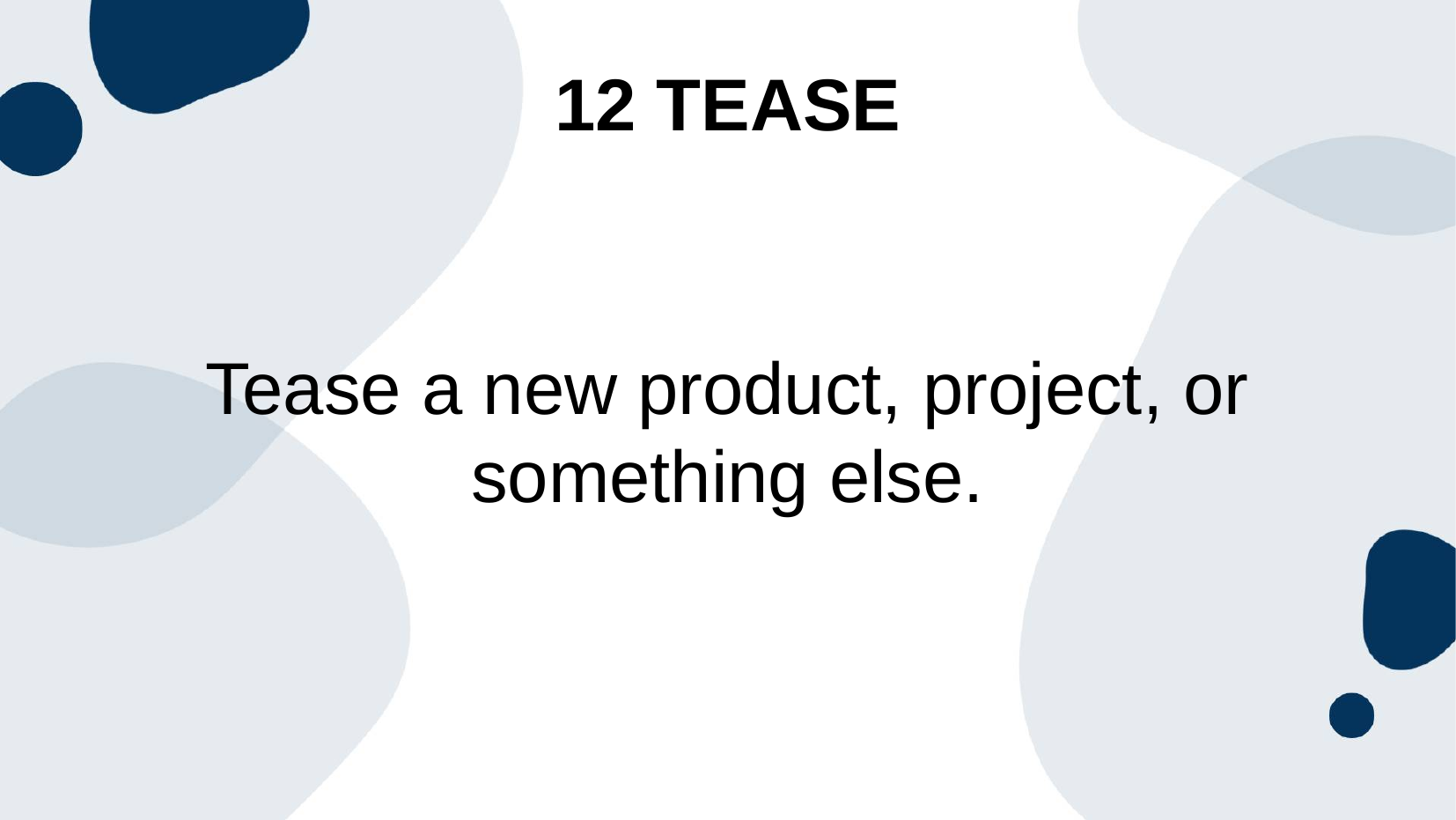

12 Tease
Tease a new product, project, or something else.